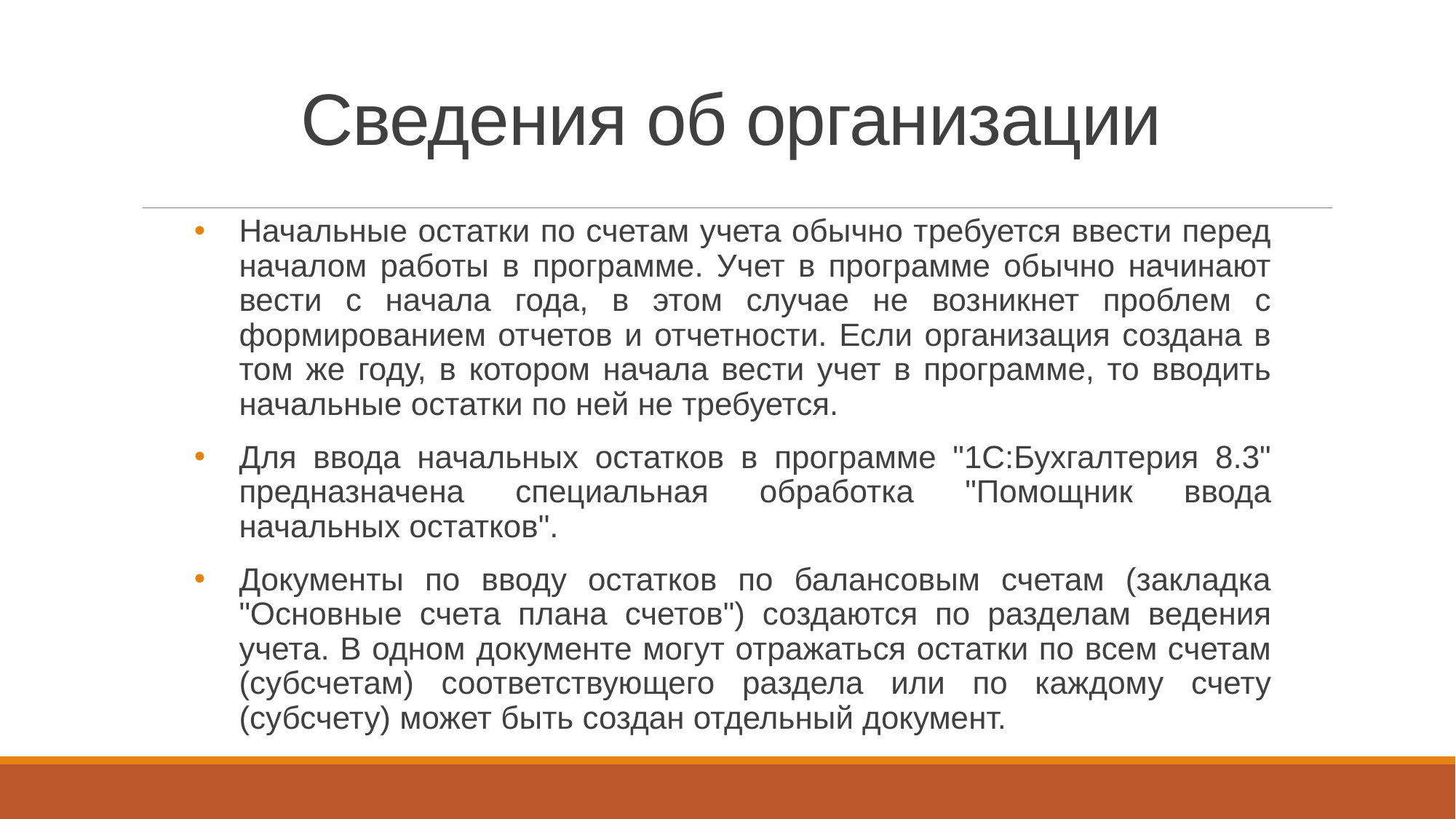

# Сведения об организации
Начальные остатки по счетам учета обычно требуется ввести перед началом работы в программе. Учет в программе обычно начинают вести с начала года, в этом случае не возникнет проблем с формированием отчетов и отчетности. Если организация создана в том же году, в котором начала вести учет в программе, то вводить начальные остатки по ней не требуется.
Для ввода начальных остатков в программе "1С:Бухгалтерия 8.3" предназначена специальная обработка "Помощник ввода начальных остатков".
Документы по вводу остатков по балансовым счетам (закладка "Основные счета плана счетов") создаются по разделам ведения учета. В одном документе могут отражаться остатки по всем счетам (субсчетам) соответствующего раздела или по каждому счету (субсчету) может быть создан отдельный документ.